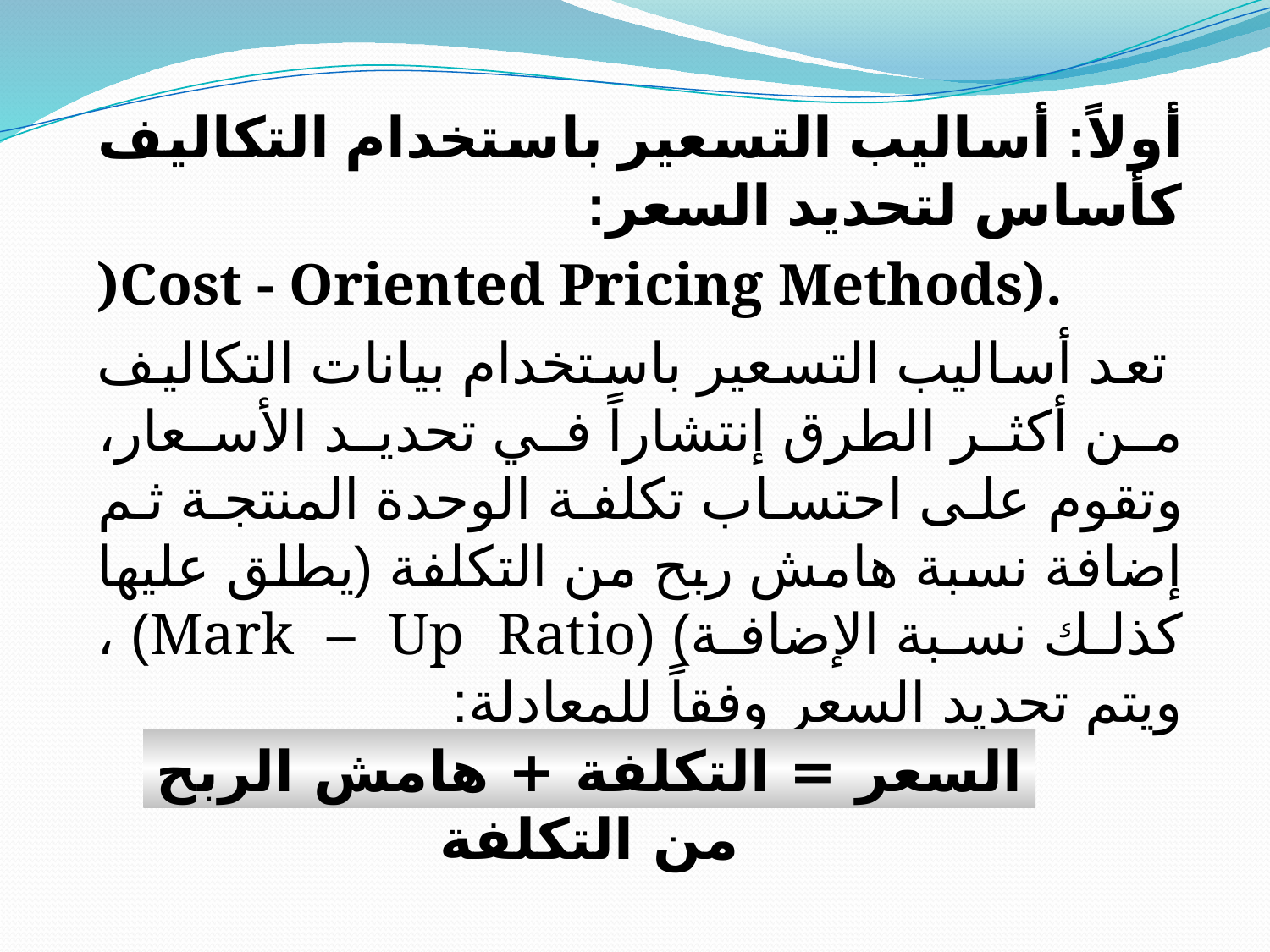

أولاً: أساليب التسعير باستخدام التكاليف كأساس لتحديد السعر:
)Cost - Oriented Pricing Methods).
 تعد أساليب التسعير باستخدام بيانات التكاليف من أكثر الطرق إنتشاراً في تحديد الأسعار، وتقوم على احتساب تكلفة الوحدة المنتجة ثم إضافة نسبة هامش ربح من التكلفة (يطلق عليها كذلك نسبة الإضافة) (Mark – Up Ratio) ، ويتم تحديد السعر وفقاً للمعادلة:
السعر = التكلفة + هامش الربح من التكلفة